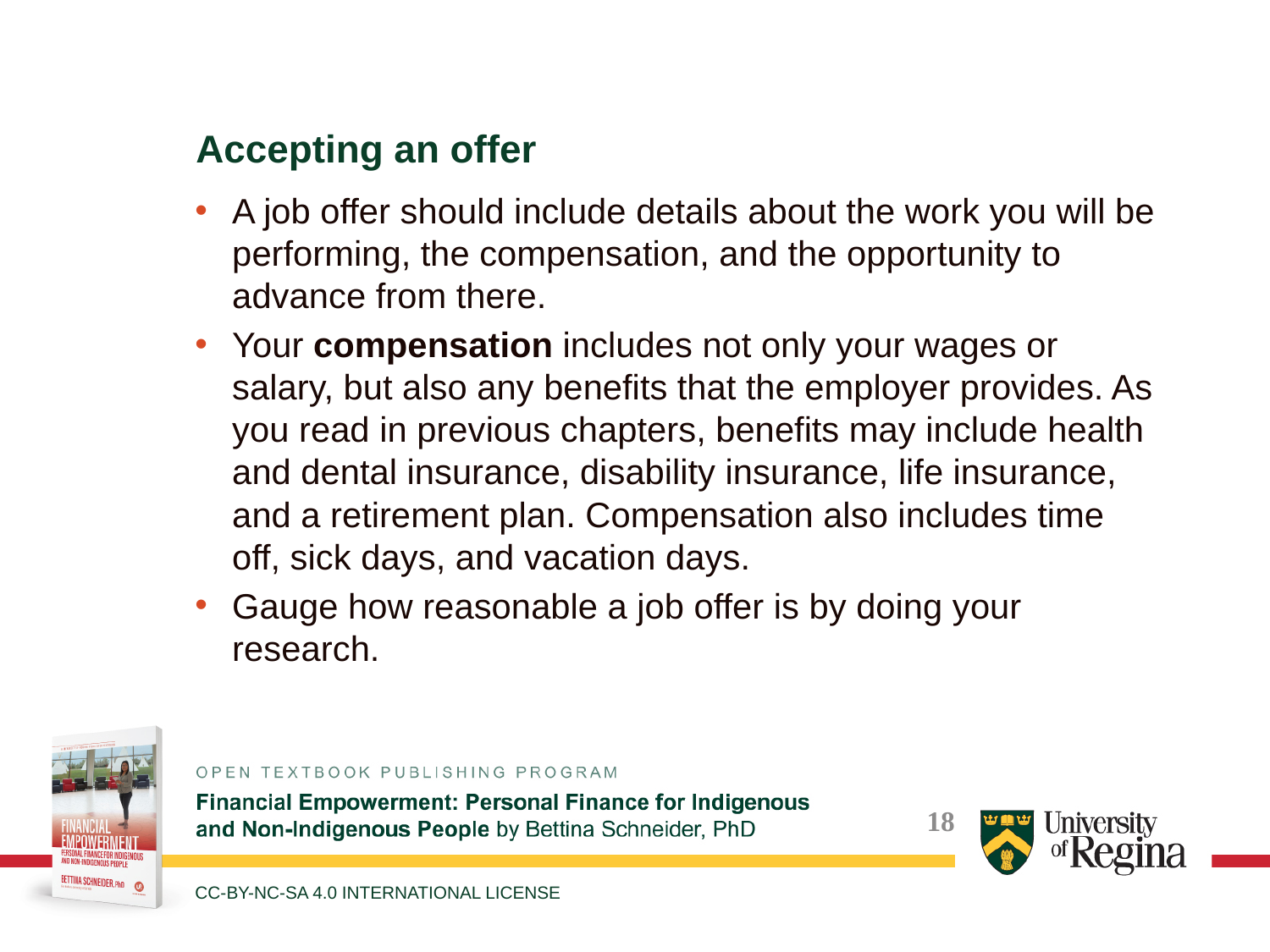

Accepting an offer
A job offer should include details about the work you will be performing, the compensation, and the opportunity to advance from there.
Your compensation includes not only your wages or salary, but also any benefits that the employer provides. As you read in previous chapters, benefits may include health and dental insurance, disability insurance, life insurance, and a retirement plan. Compensation also includes time off, sick days, and vacation days.
Gauge how reasonable a job offer is by doing your research.
CC-BY-NC-SA 4.0 INTERNATIONAL LICENSE